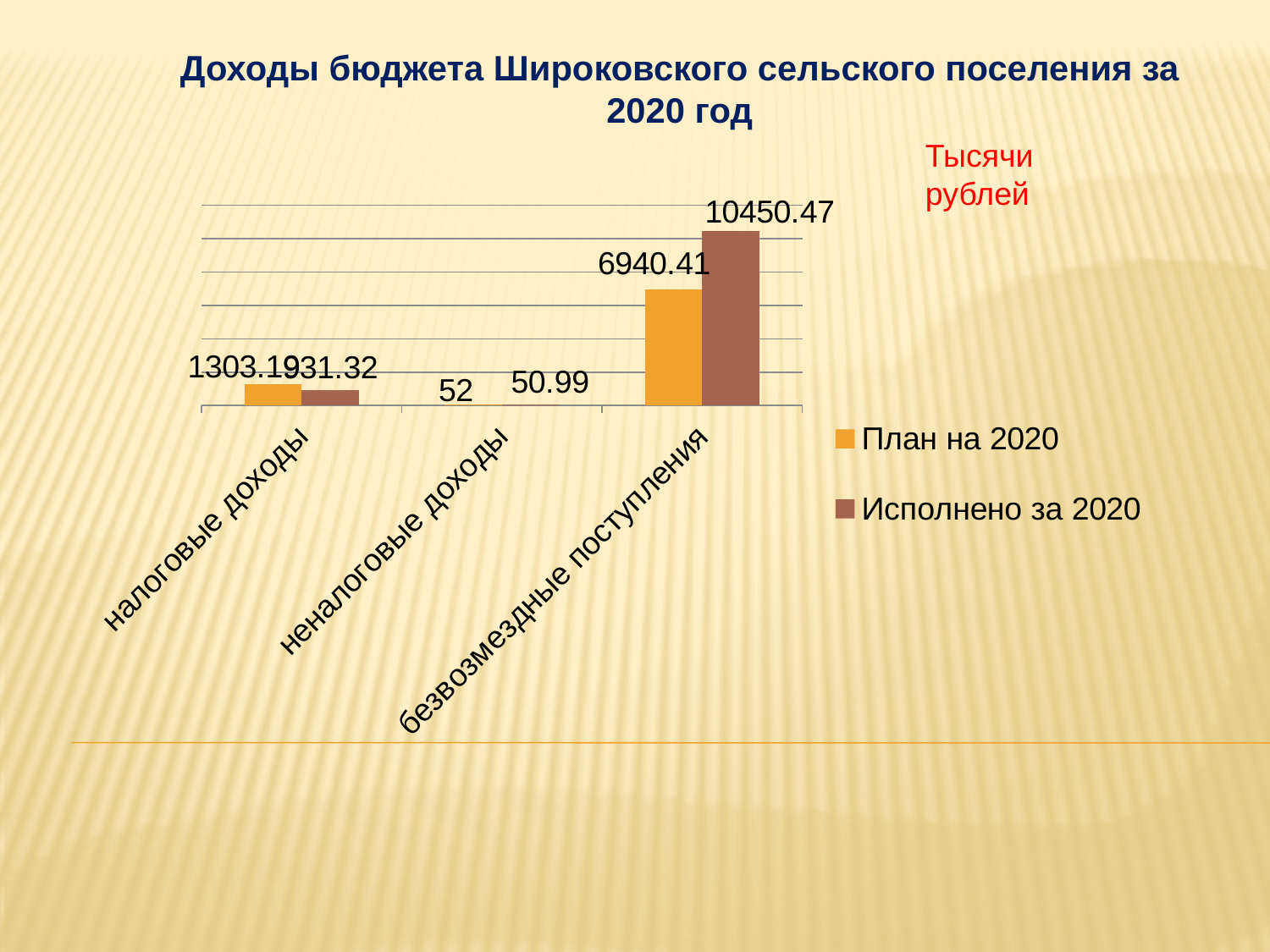

Доходы бюджета Широковского сельского поселения за 2020 год
Тысячи рублей

### Chart

| Category | План на 2020 | Исполнено за 2020 |
|---|---|---|
| налоговые доходы | 1303.19 | 931.32 |
| неналоговые доходы | 52.0 | 50.99 |
| безвозмездные поступления | 6940.41 | 10450.47 |